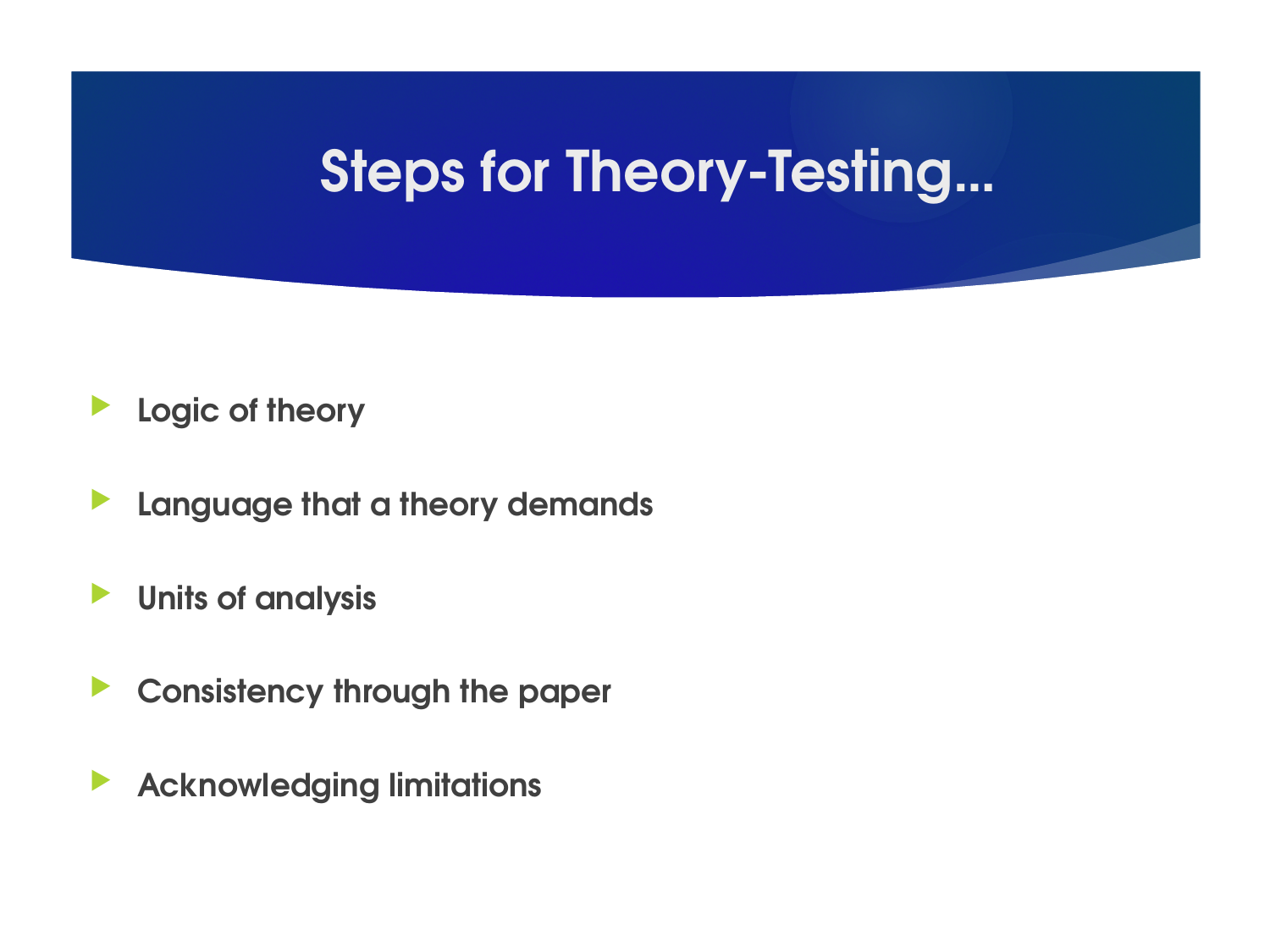

# Steps for Theory-Testing…
Logic of theory
Language that a theory demands
Units of analysis
Consistency through the paper
Acknowledging limitations